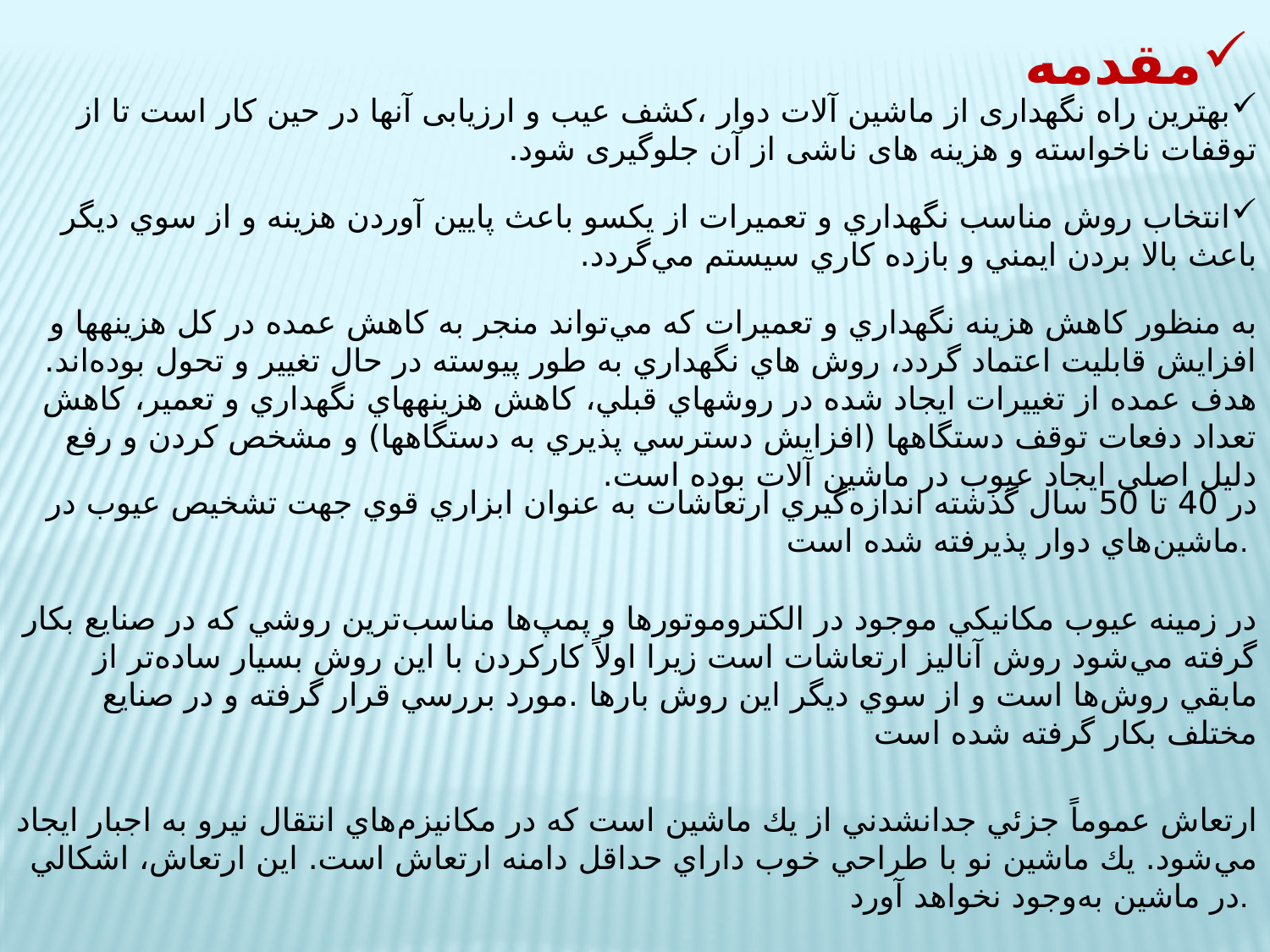

مقدمه
بهترین راه نگهداری از ماشین آلات دوار ،کشف عیب و ارزیابی آنها در حین کار است تا از توقفات ناخواسته و هزینه های ناشی از آن جلوگیری شود.
انتخاب روش مناسب نگهداري و تعميرات از يكسو باعث پايين آوردن هزينه و از سوي ديگر باعث بالا بردن ايمني و بازده كاري سيستم مي‌گردد.
به منظور کاهش هزينه نگهداري و تعميرات که مي‌تواند منجر به کاهش عمده در کل هزينه­ها و افزايش قابليت اعتماد گردد، روش هاي نگهداري به طور پيوسته در حال تغيير و تحول بوده‌اند. هدف عمده از تغييرات ايجاد شده در روش­هاي قبلي، کاهش هزينه­هاي نگهداري و تعمير، کاهش تعداد دفعات توقف دستگاهها (افزايش دسترسي پذيري به دستگاهها) و مشخص کردن و رفع دليل اصلي ايجاد عيوب در ماشين آلات بوده است.
در 40 تا 50 سال گذشته اندازه‌گيري ارتعاشات به عنوان ابزاري قوي جهت تشخيص عيوب در ماشين‌هاي دوار پذيرفته شده است.
در زمينه عيوب مكانيكي موجود در الكتروموتورها و پمپ‌ها مناسب‌ترين روشي كه در صنايع بكار گرفته مي‌شود روش آناليز ارتعاشات است زيرا اولاً كاركردن با اين روش بسيار ساده‌تر از مابقي روش‌ها است و از سوي ديگر اين روش بارها .مورد بررسي قرار گرفته و در صنايع مختلف بكار گرفته شده است
ارتعاش عموماً جزئي جدانشدني از يك ماشين است كه در مكانيزم‌هاي انتقال نيرو به اجبار ايجاد مي‌شود. يك ماشين نو با طراحي خوب داراي حداقل دامنه ارتعاش است. اين ارتعاش، اشكالي در ماشين به‌وجود نخواهد آورد.